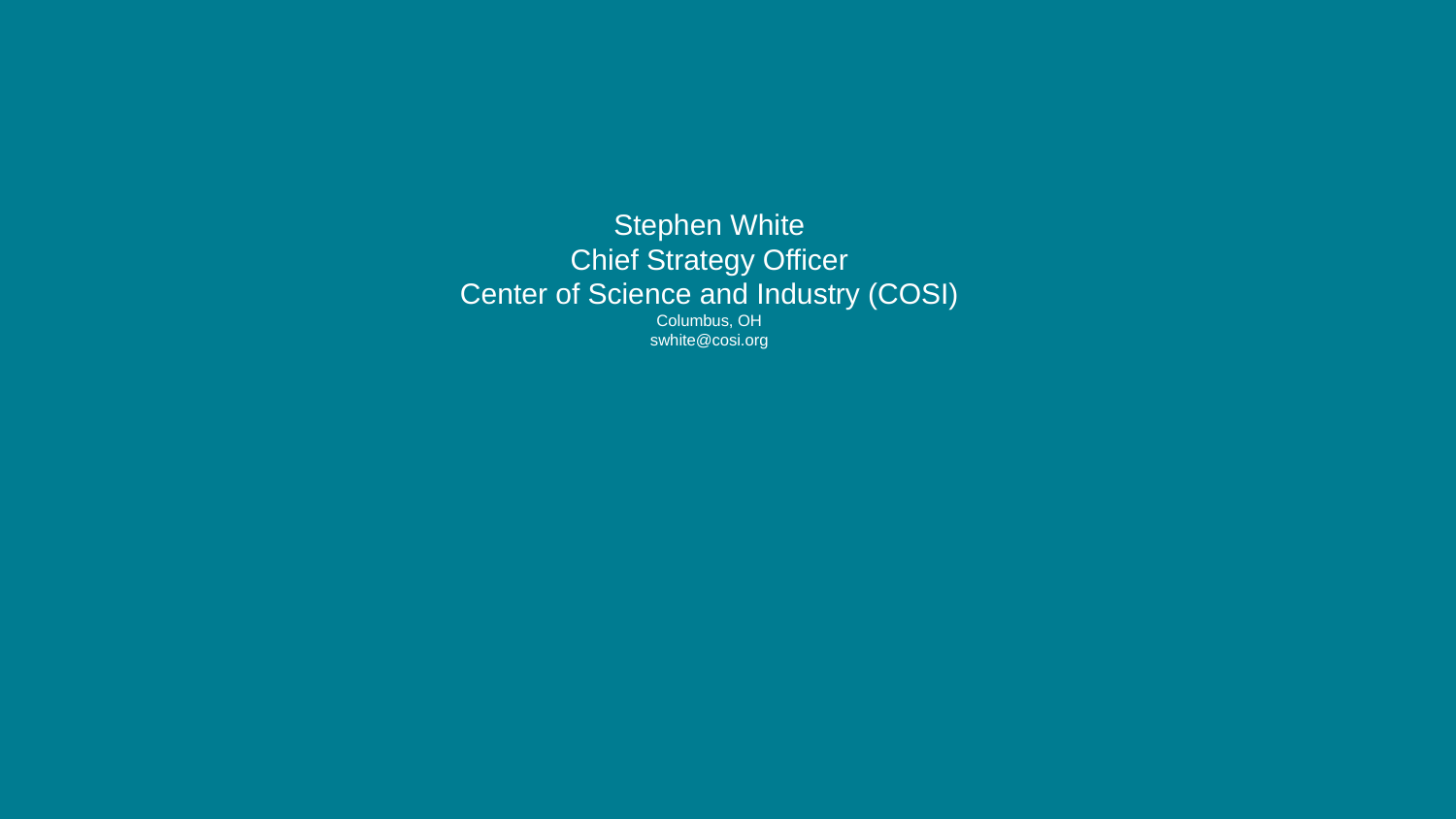

# Stephen White
Chief Strategy Officer
Center of Science and Industry (COSI)
Columbus, OH
swhite@cosi.org